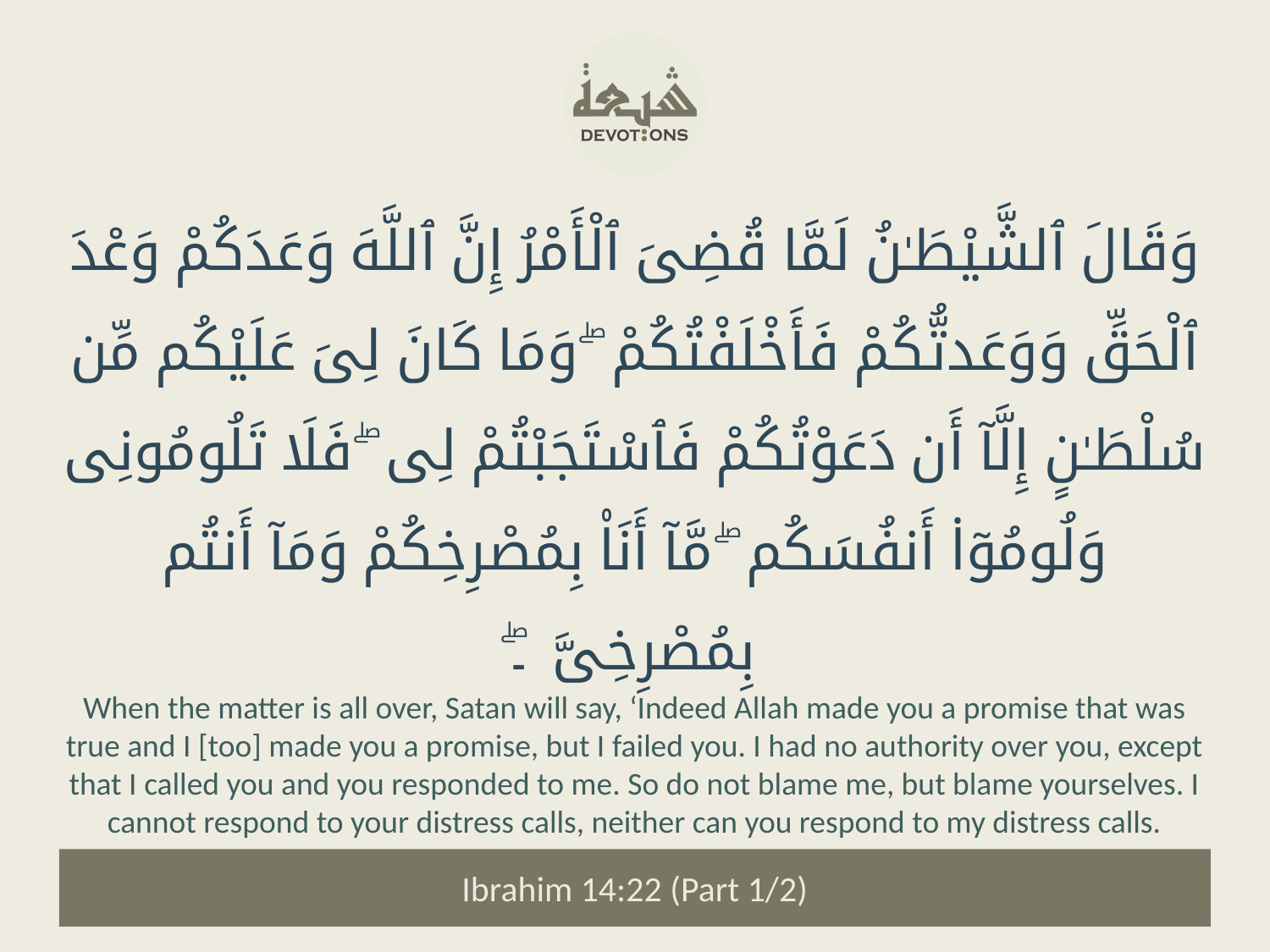

وَقَالَ ٱلشَّيْطَـٰنُ لَمَّا قُضِىَ ٱلْأَمْرُ إِنَّ ٱللَّهَ وَعَدَكُمْ وَعْدَ ٱلْحَقِّ وَوَعَدتُّكُمْ فَأَخْلَفْتُكُمْ ۖ وَمَا كَانَ لِىَ عَلَيْكُم مِّن سُلْطَـٰنٍ إِلَّآ أَن دَعَوْتُكُمْ فَٱسْتَجَبْتُمْ لِى ۖ فَلَا تَلُومُونِى وَلُومُوٓا۟ أَنفُسَكُم ۖ مَّآ أَنَا۠ بِمُصْرِخِكُمْ وَمَآ أَنتُم بِمُصْرِخِىَّ  ۔ۖ
When the matter is all over, Satan will say, ‘Indeed Allah made you a promise that was true and I [too] made you a promise, but I failed you. I had no authority over you, except that I called you and you responded to me. So do not blame me, but blame yourselves. I cannot respond to your distress calls, neither can you respond to my distress calls.
Ibrahim 14:22 (Part 1/2)